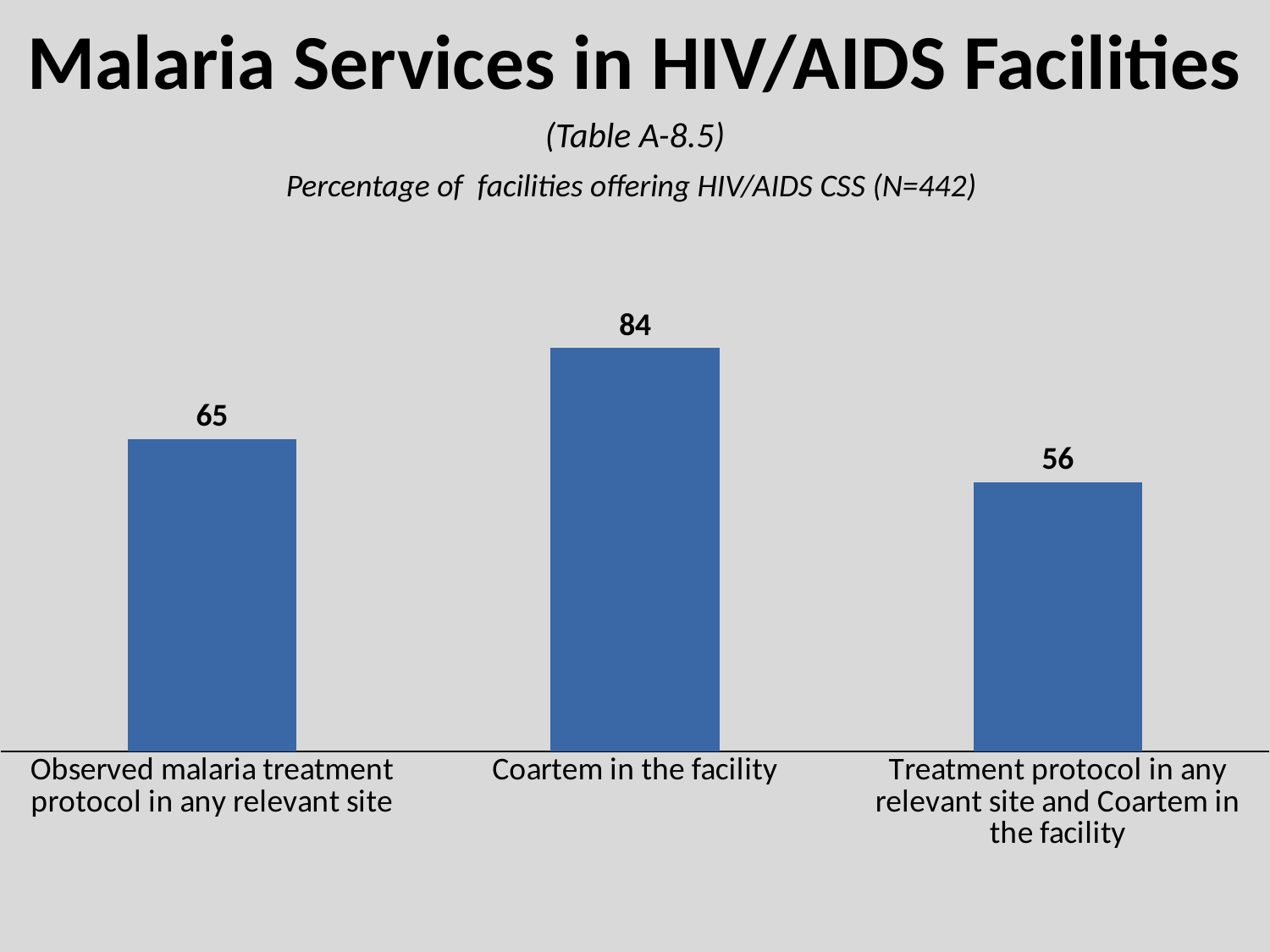

# Malaria Services in HIV/AIDS Facilities
(Table A-8.5)

### Chart

| Category | Series 1 |
|---|---|
| Observed malaria treatment protocol in any relevant site | 65.0 |
| Coartem in the facility | 84.0 |
| Treatment protocol in any relevant site and Coartem in the facility | 56.0 |
Percentage of  facilities offering HIV/AIDS CSS (N=442)